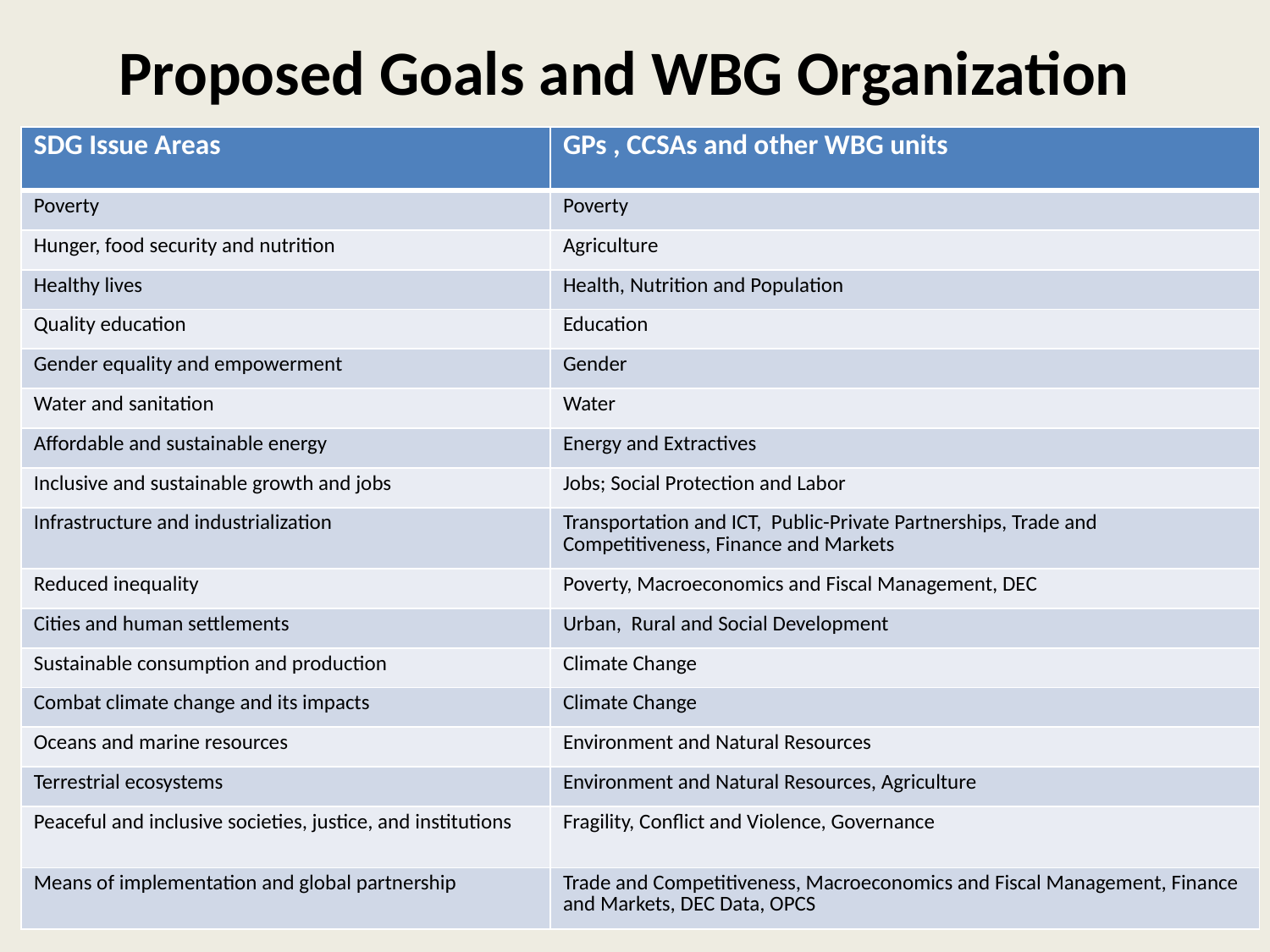

# Proposed Goals and WBG Organization
| SDG Issue Areas | GPs , CCSAs and other WBG units |
| --- | --- |
| Poverty | Poverty |
| Hunger, food security and nutrition | Agriculture |
| Healthy lives | Health, Nutrition and Population |
| Quality education | Education |
| Gender equality and empowerment | Gender |
| Water and sanitation | Water |
| Affordable and sustainable energy | Energy and Extractives |
| Inclusive and sustainable growth and jobs | Jobs; Social Protection and Labor |
| Infrastructure and industrialization | Transportation and ICT, Public-Private Partnerships, Trade and Competitiveness, Finance and Markets |
| Reduced inequality | Poverty, Macroeconomics and Fiscal Management, DEC |
| Cities and human settlements | Urban, Rural and Social Development |
| Sustainable consumption and production | Climate Change |
| Combat climate change and its impacts | Climate Change |
| Oceans and marine resources | Environment and Natural Resources |
| Terrestrial ecosystems | Environment and Natural Resources, Agriculture |
| Peaceful and inclusive societies, justice, and institutions | Fragility, Conflict and Violence, Governance |
| Means of implementation and global partnership | Trade and Competitiveness, Macroeconomics and Fiscal Management, Finance and Markets, DEC Data, OPCS |
24